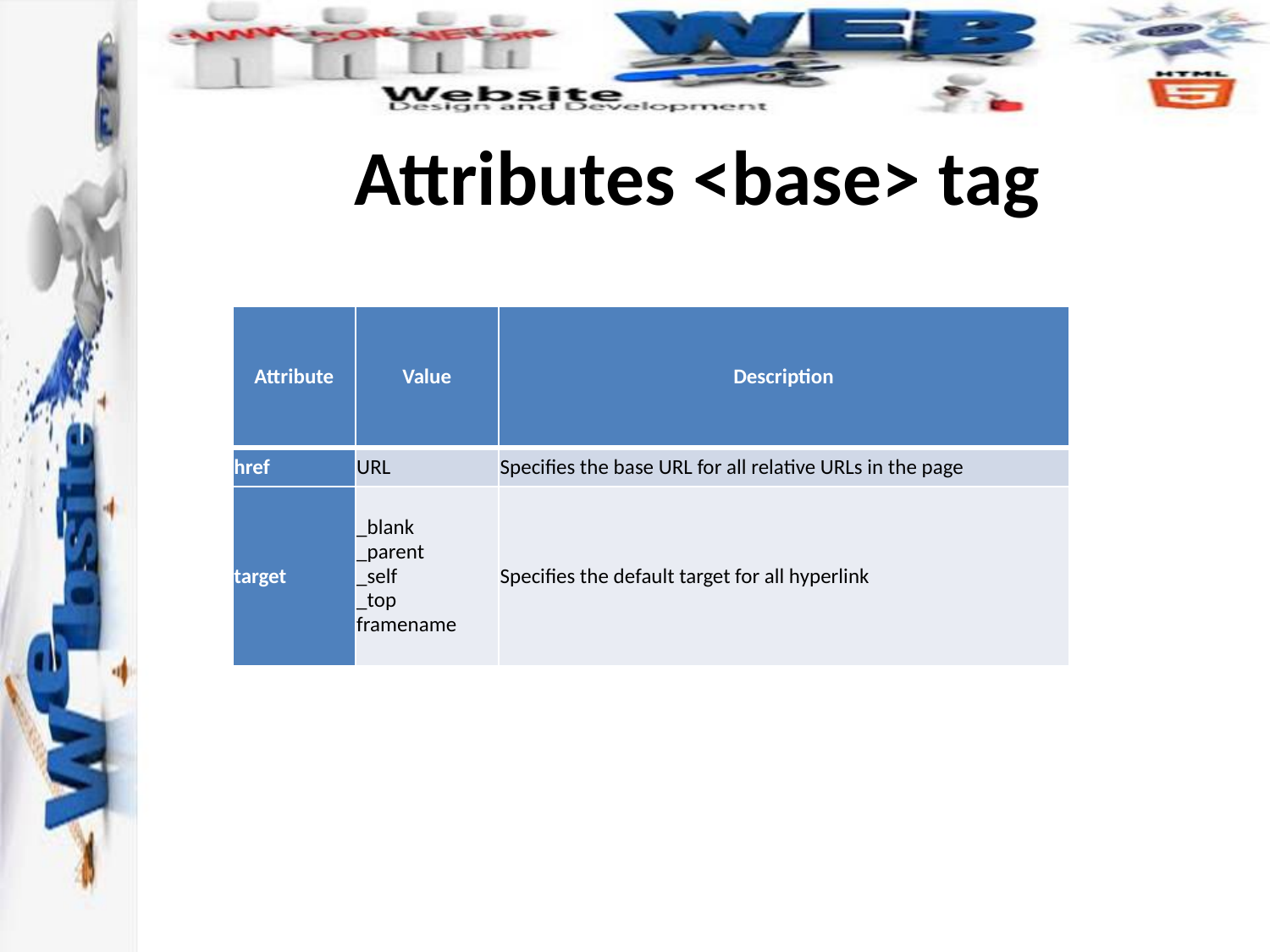

# Attributes <base> tag
| Attribute | Value | Description |
| --- | --- | --- |
| href | URL | Specifies the base URL for all relative URLs in the page |
| target | \_blank \_parent \_self \_top framename | Specifies the default target for all hyperlink |